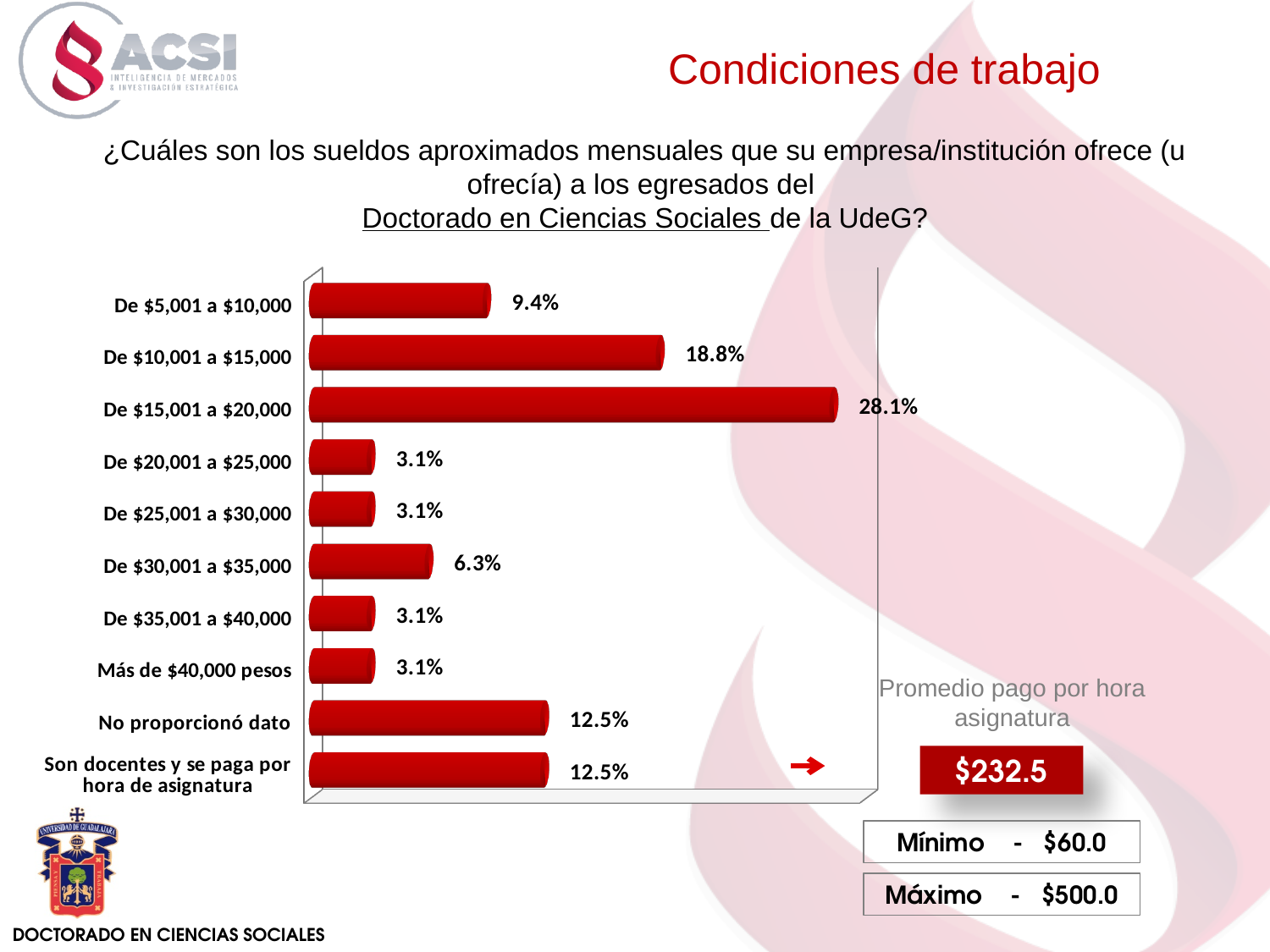

Condiciones de trabajo

[unsupported chart]

¿Cuáles son los sueldos aproximados mensuales que su empresa/institución ofrece (u ofrecía) a los egresados del
Doctorado en Ciencias Sociales de la UdeG?
Promedio pago por hora asignatura
$232.5
Mínimo    -   $60.0
Máximo    -   $500.0